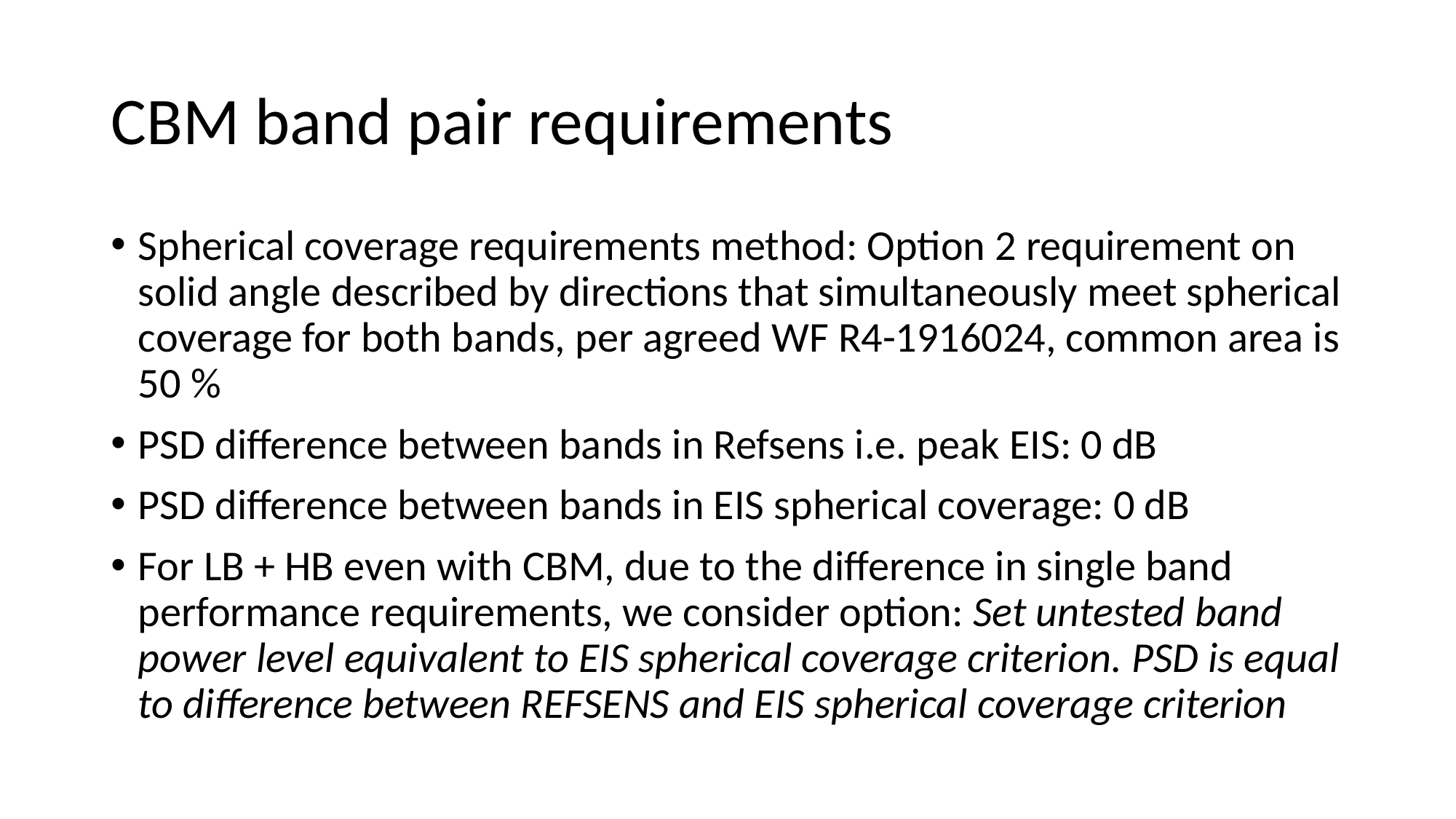

# CBM band pair requirements
Spherical coverage requirements method: Option 2 requirement on solid angle described by directions that simultaneously meet spherical coverage for both bands, per agreed WF R4-1916024, common area is 50 %
PSD difference between bands in Refsens i.e. peak EIS: 0 dB
PSD difference between bands in EIS spherical coverage: 0 dB
For LB + HB even with CBM, due to the difference in single band performance requirements, we consider option: Set untested band power level equivalent to EIS spherical coverage criterion. PSD is equal to difference between REFSENS and EIS spherical coverage criterion